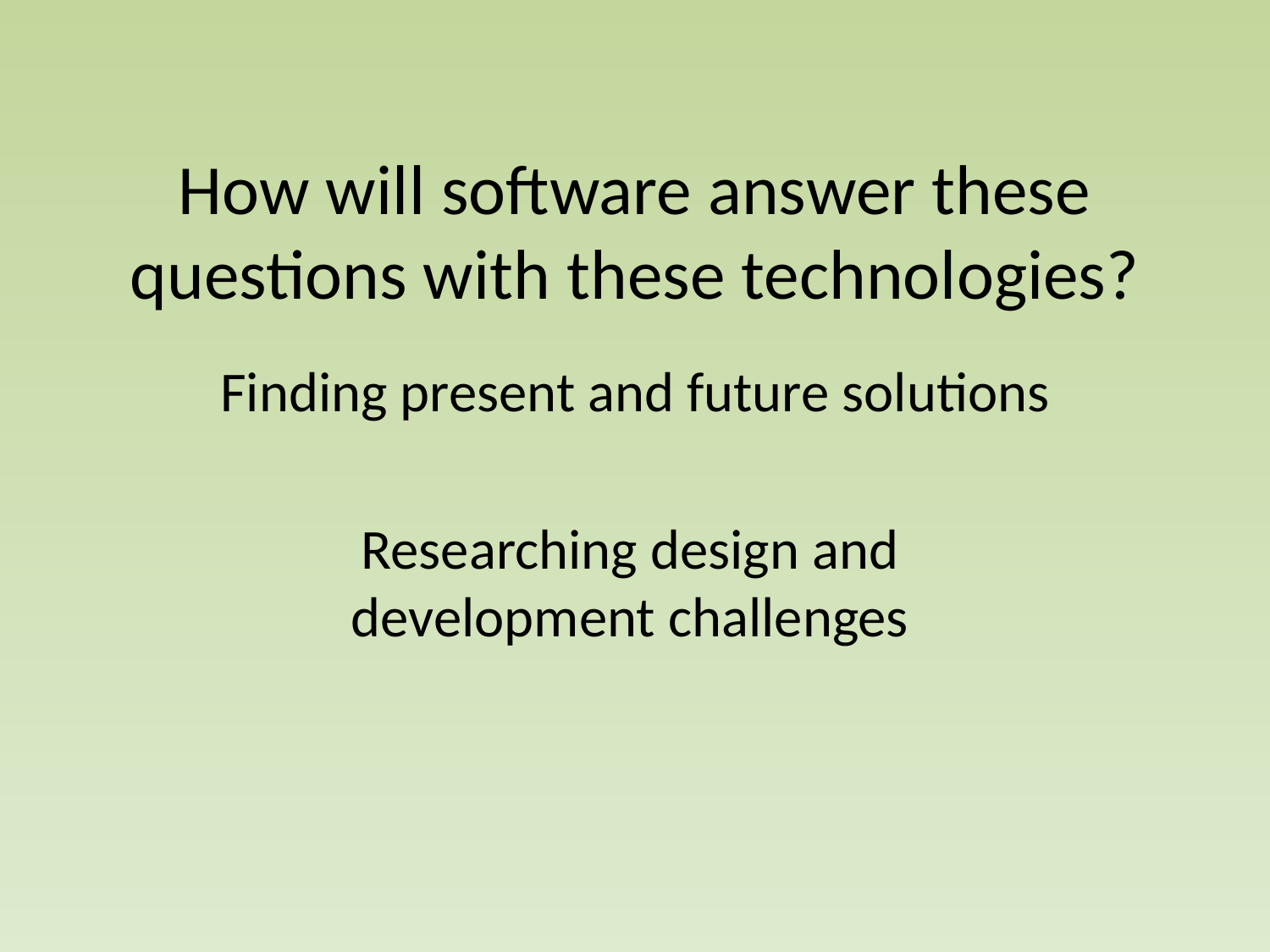

# How will software answer these questions with these technologies?
Finding present and future solutions
Researching design and development challenges